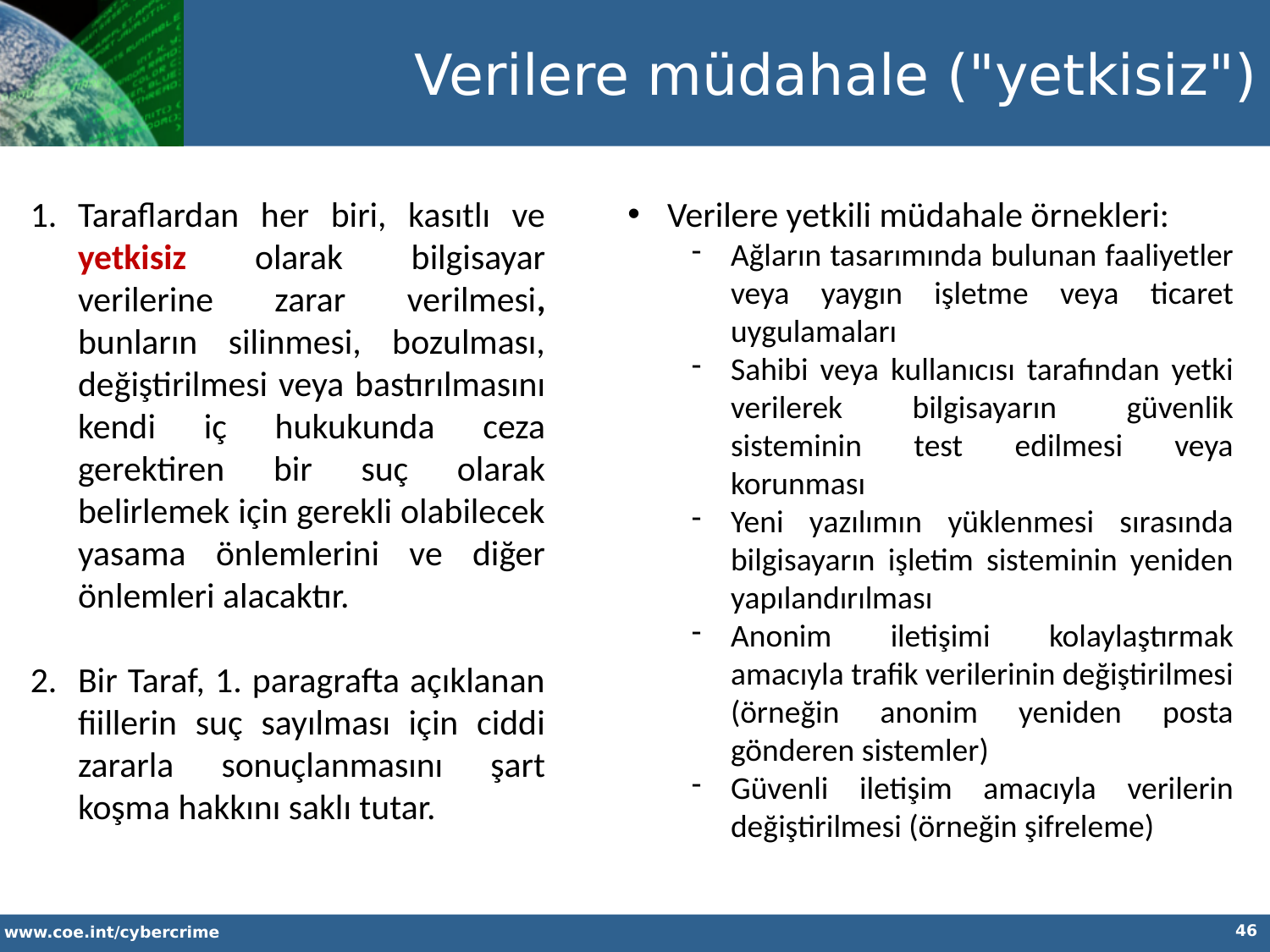

Verilere müdahale ("yetkisiz")
Taraflardan her biri, kasıtlı ve yetkisiz olarak bilgisayar verilerine zarar verilmesi, bunların silinmesi, bozulması, değiştirilmesi veya bastırılmasını kendi iç hukukunda ceza gerektiren bir suç olarak belirlemek için gerekli olabilecek yasama önlemlerini ve diğer önlemleri alacaktır.

Bir Taraf, 1. paragrafta açıklanan fiillerin suç sayılması için ciddi zararla sonuçlanmasını şart koşma hakkını saklı tutar.
Verilere yetkili müdahale örnekleri:
Ağların tasarımında bulunan faaliyetler veya yaygın işletme veya ticaret uygulamaları
Sahibi veya kullanıcısı tarafından yetki verilerek bilgisayarın güvenlik sisteminin test edilmesi veya korunması
Yeni yazılımın yüklenmesi sırasında bilgisayarın işletim sisteminin yeniden yapılandırılması
Anonim iletişimi kolaylaştırmak amacıyla trafik verilerinin değiştirilmesi (örneğin anonim yeniden posta gönderen sistemler)
Güvenli iletişim amacıyla verilerin değiştirilmesi (örneğin şifreleme)